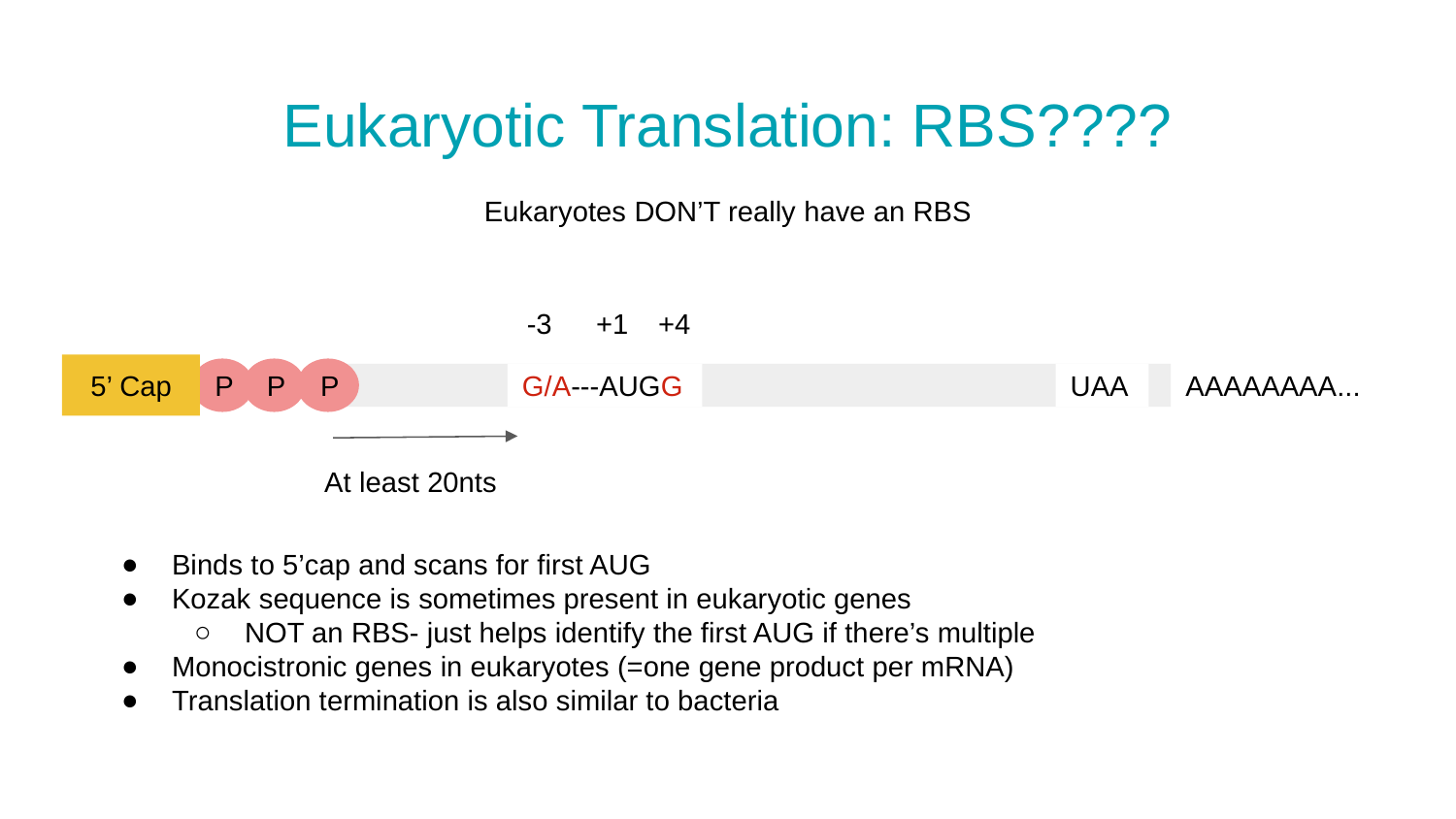

Eukaryotic Translation: RBS????
Eukaryotes DON’T really have an RBS
-3
+1
+4
5’ Cap
P
P
P

G/A---AUGG
UAA
AAAAAAAA...
At least 20nts
Binds to 5’cap and scans for first AUG
Kozak sequence is sometimes present in eukaryotic genes
NOT an RBS- just helps identify the first AUG if there’s multiple
Monocistronic genes in eukaryotes (=one gene product per mRNA)
Translation termination is also similar to bacteria